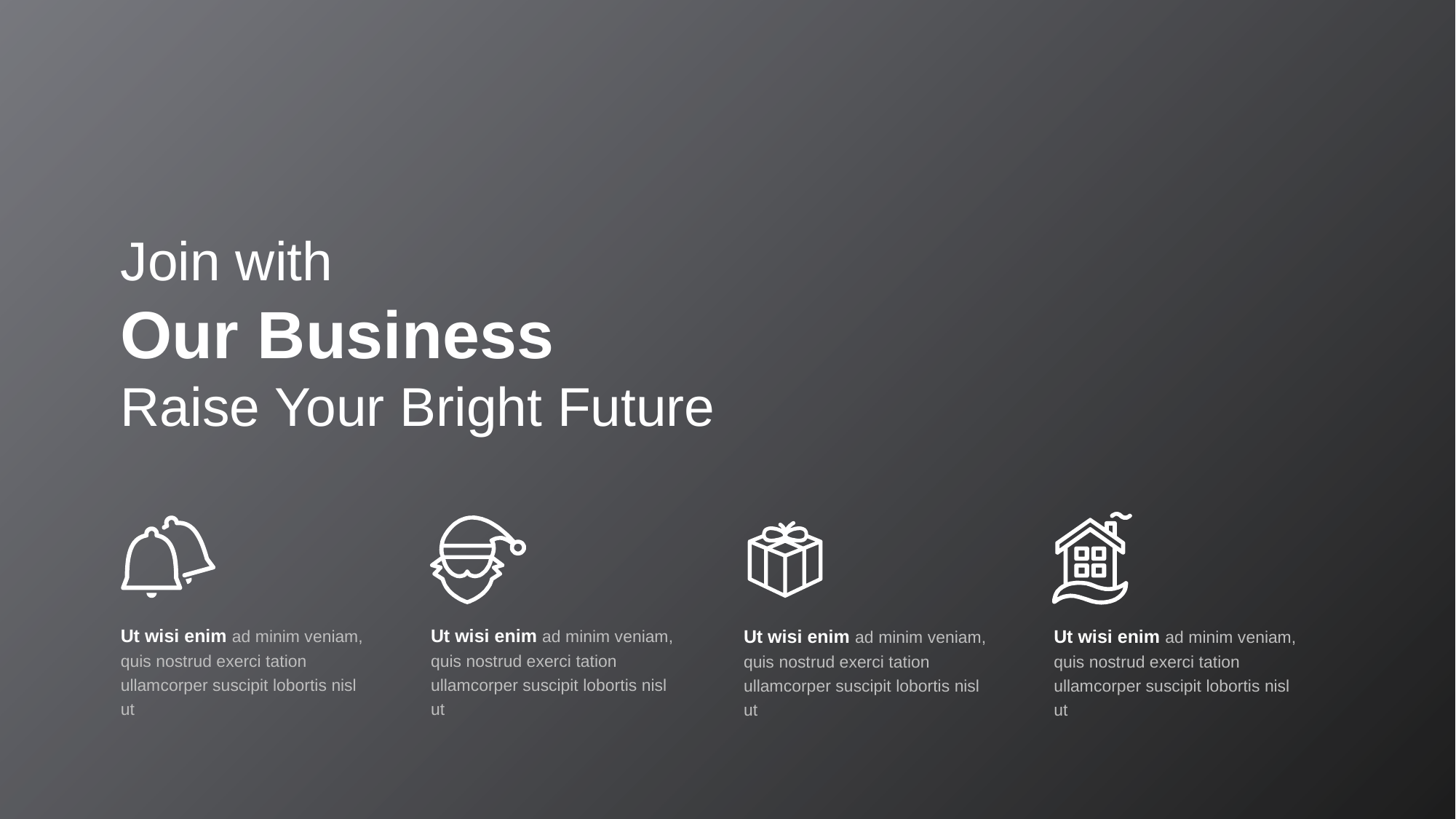

Join with
Our Business
Raise Your Bright Future

Ut wisi enim ad minim veniam, quis nostrud exerci tation ullamcorper suscipit lobortis nisl ut
Ut wisi enim ad minim veniam, quis nostrud exerci tation ullamcorper suscipit lobortis nisl ut
Ut wisi enim ad minim veniam, quis nostrud exerci tation ullamcorper suscipit lobortis nisl ut
Ut wisi enim ad minim veniam, quis nostrud exerci tation ullamcorper suscipit lobortis nisl ut